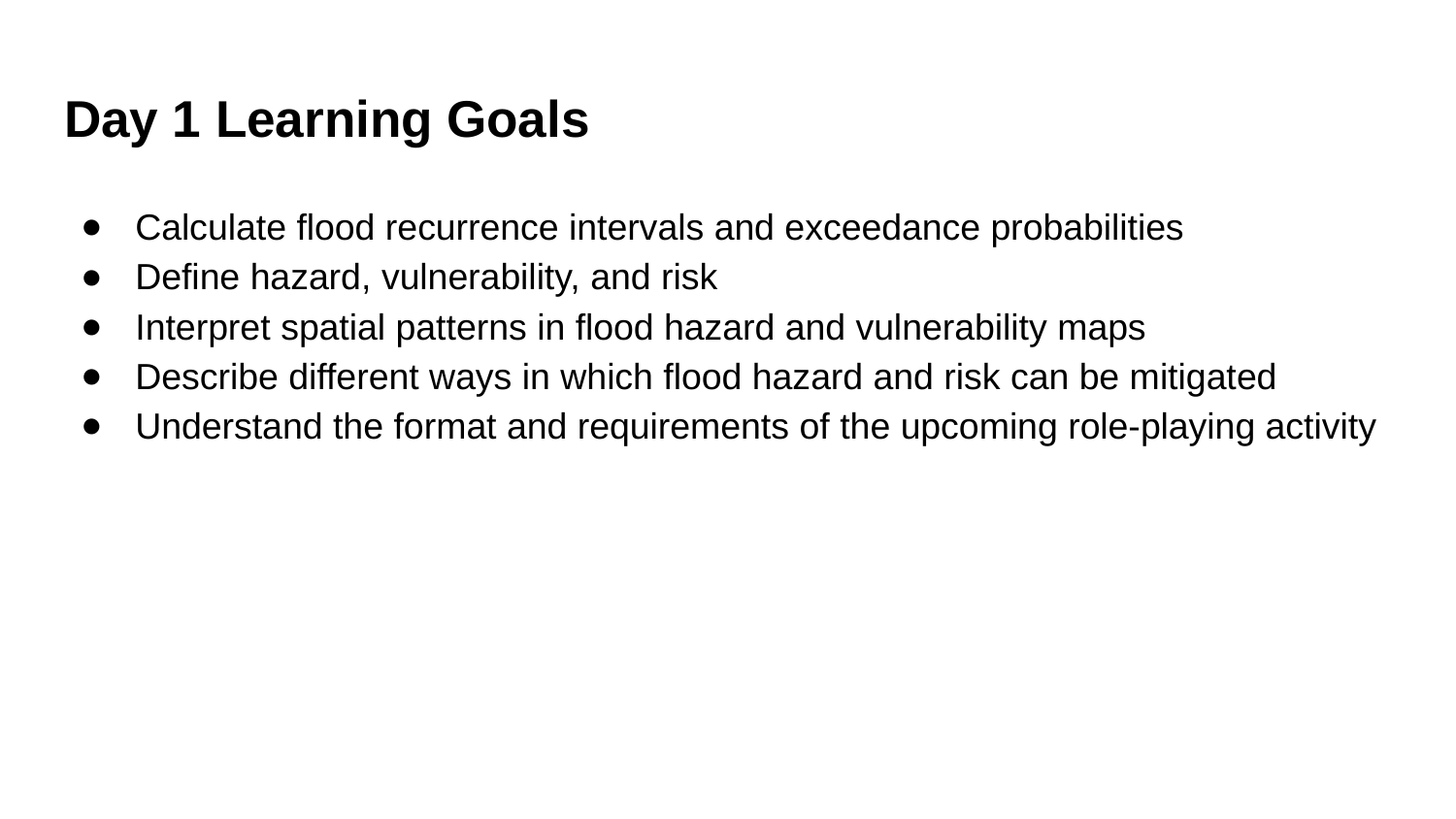

# Day 1 Learning Goals
Calculate flood recurrence intervals and exceedance probabilities
Define hazard, vulnerability, and risk
Interpret spatial patterns in flood hazard and vulnerability maps
Describe different ways in which flood hazard and risk can be mitigated
Understand the format and requirements of the upcoming role-playing activity